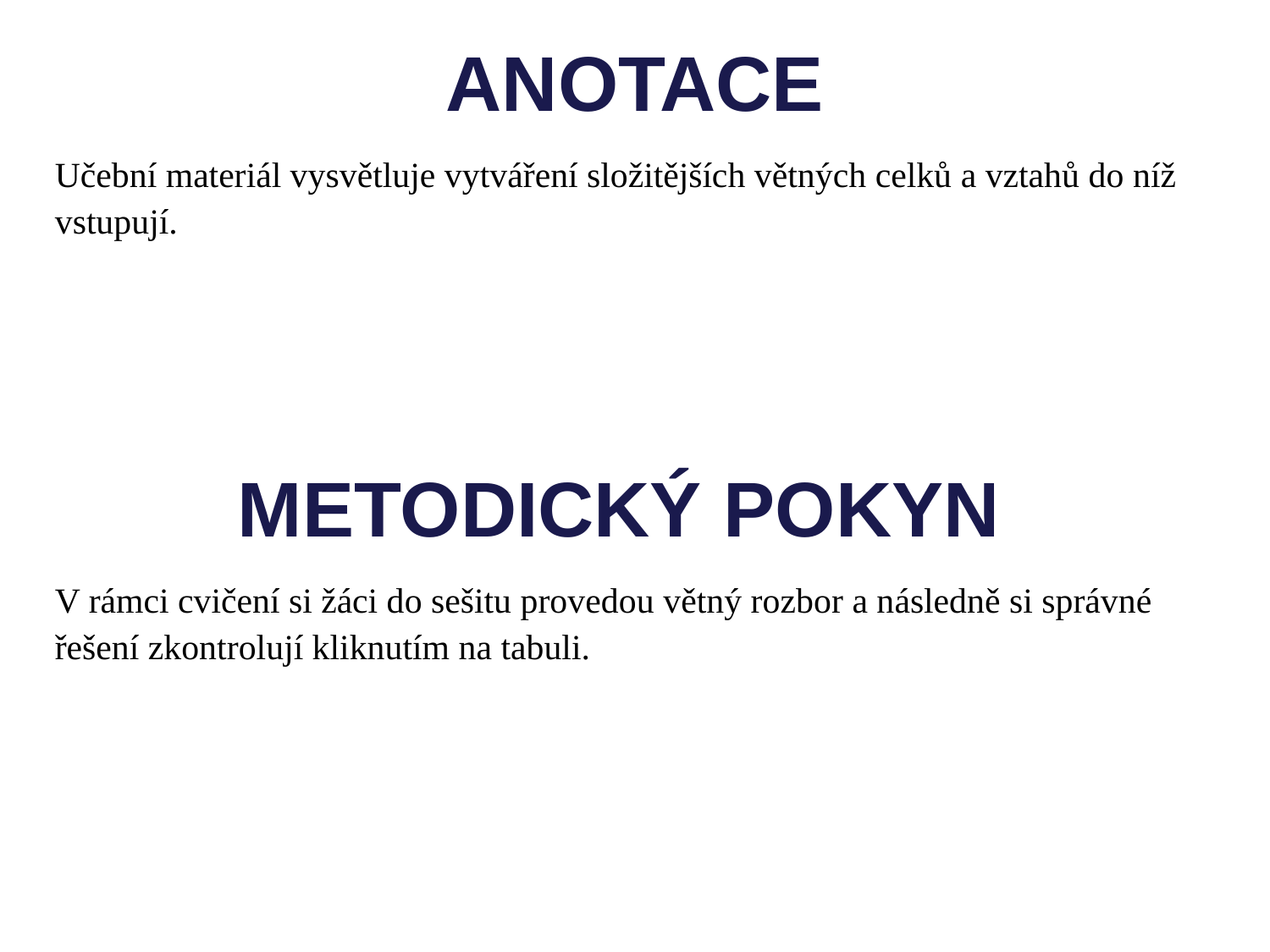

ANOTACE
Učební materiál vysvětluje vytváření složitějších větných celků a vztahů do níž vstupují.
METODICKÝ POKYN
V rámci cvičení si žáci do sešitu provedou větný rozbor a následně si správné řešení zkontrolují kliknutím na tabuli.